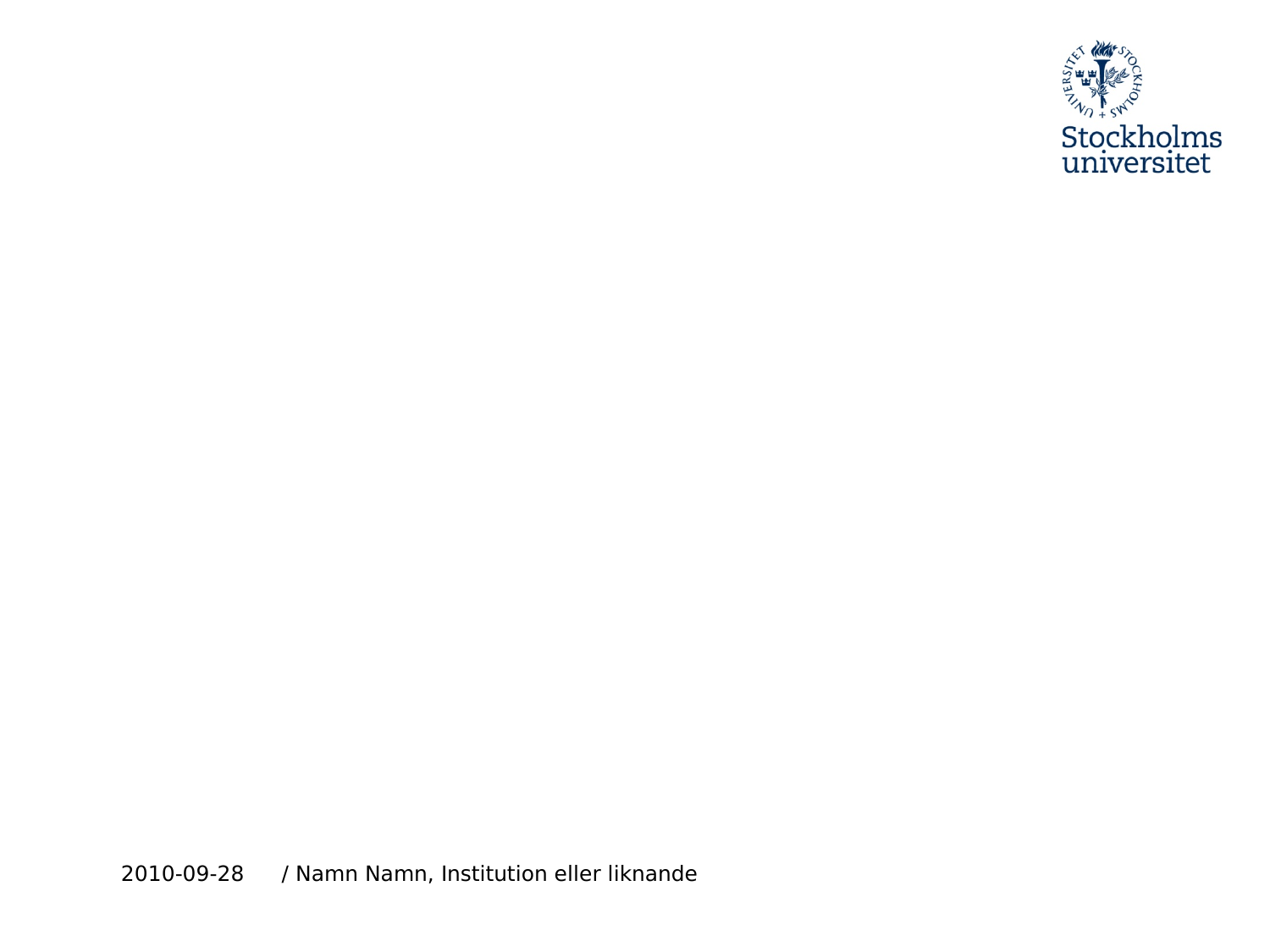

#

2010-09-28
/ Namn Namn, Institution eller liknande